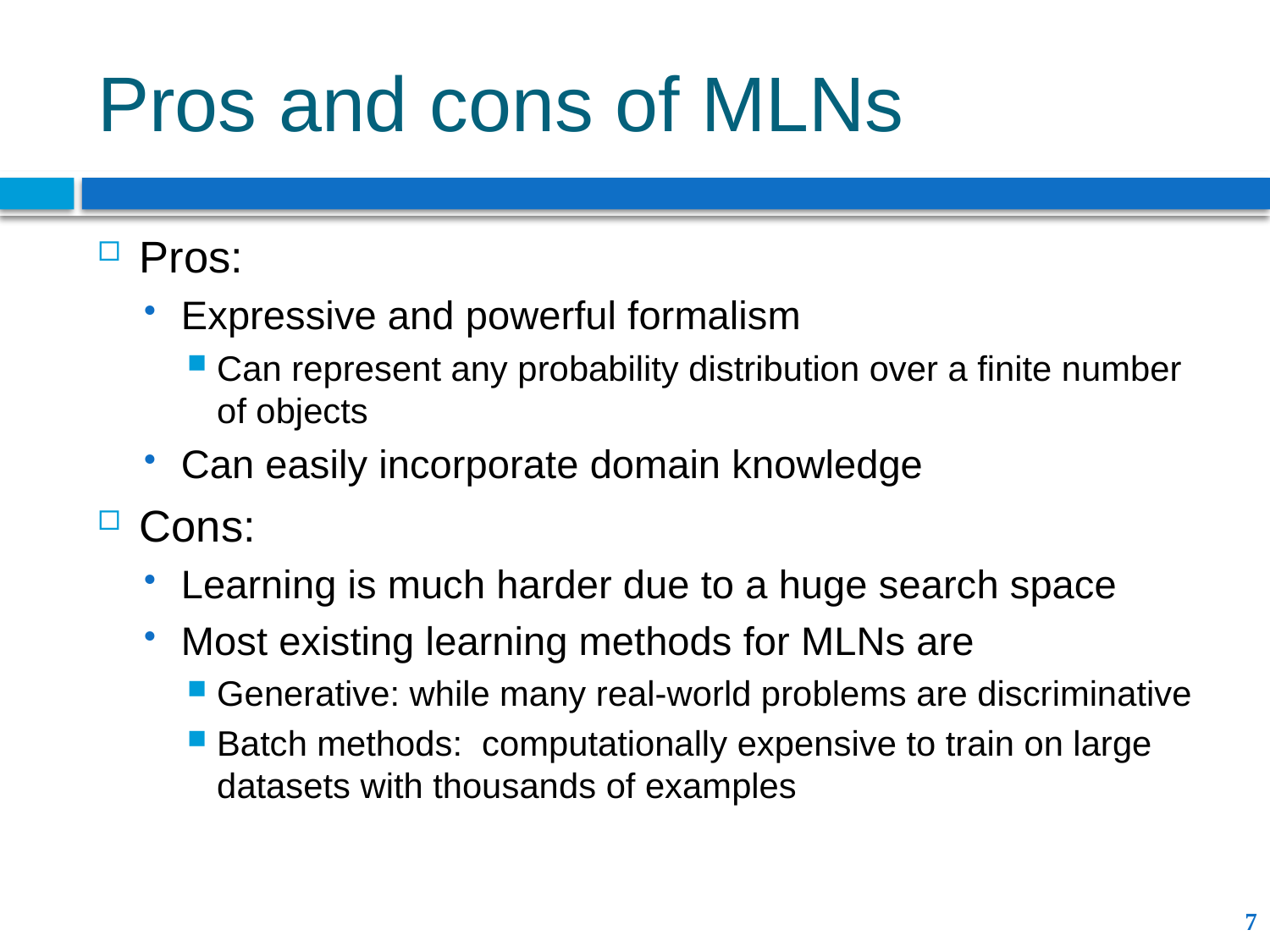

# Pros and cons of MLNs
Pros:
Expressive and powerful formalism
Can represent any probability distribution over a finite number of objects
Can easily incorporate domain knowledge
Cons:
Learning is much harder due to a huge search space
Most existing learning methods for MLNs are
Generative: while many real-world problems are discriminative
Batch methods:  computationally expensive to train on large datasets with thousands of examples
7